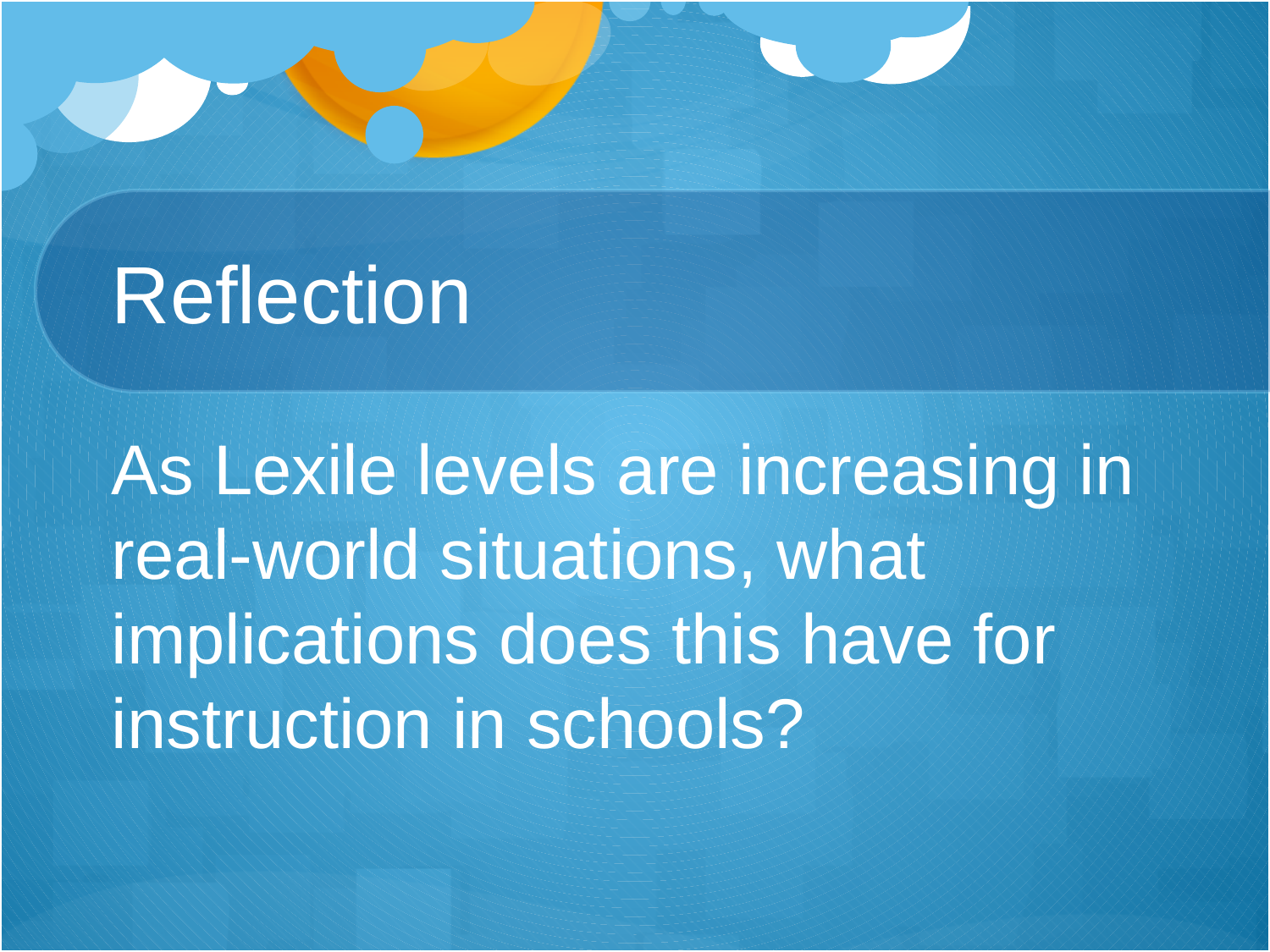

# Reflection
As Lexile levels are increasing in real-world situations, what implications does this have for instruction in schools?